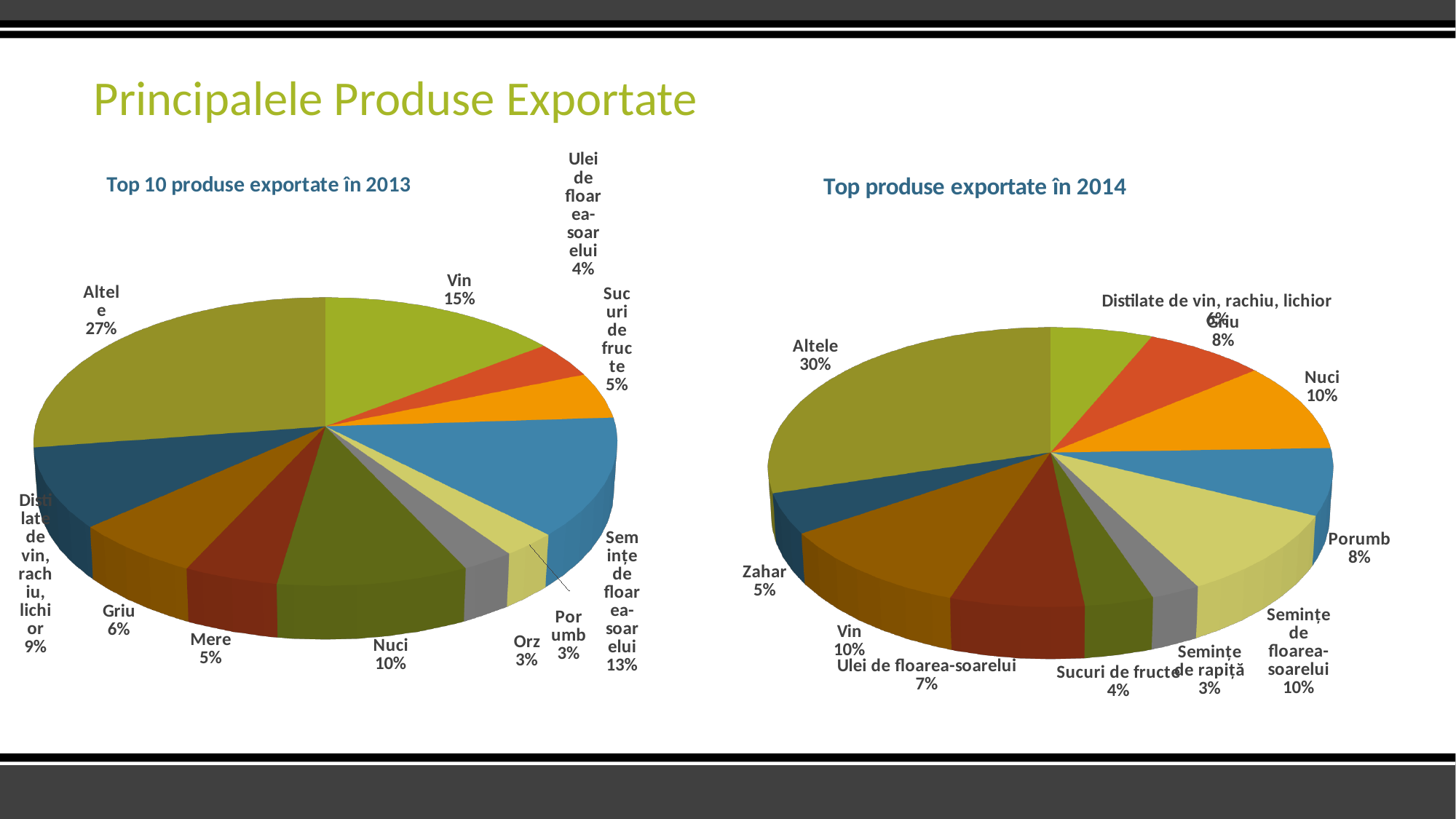

# Principalele Produse Exportate

[unsupported chart]

[unsupported chart]